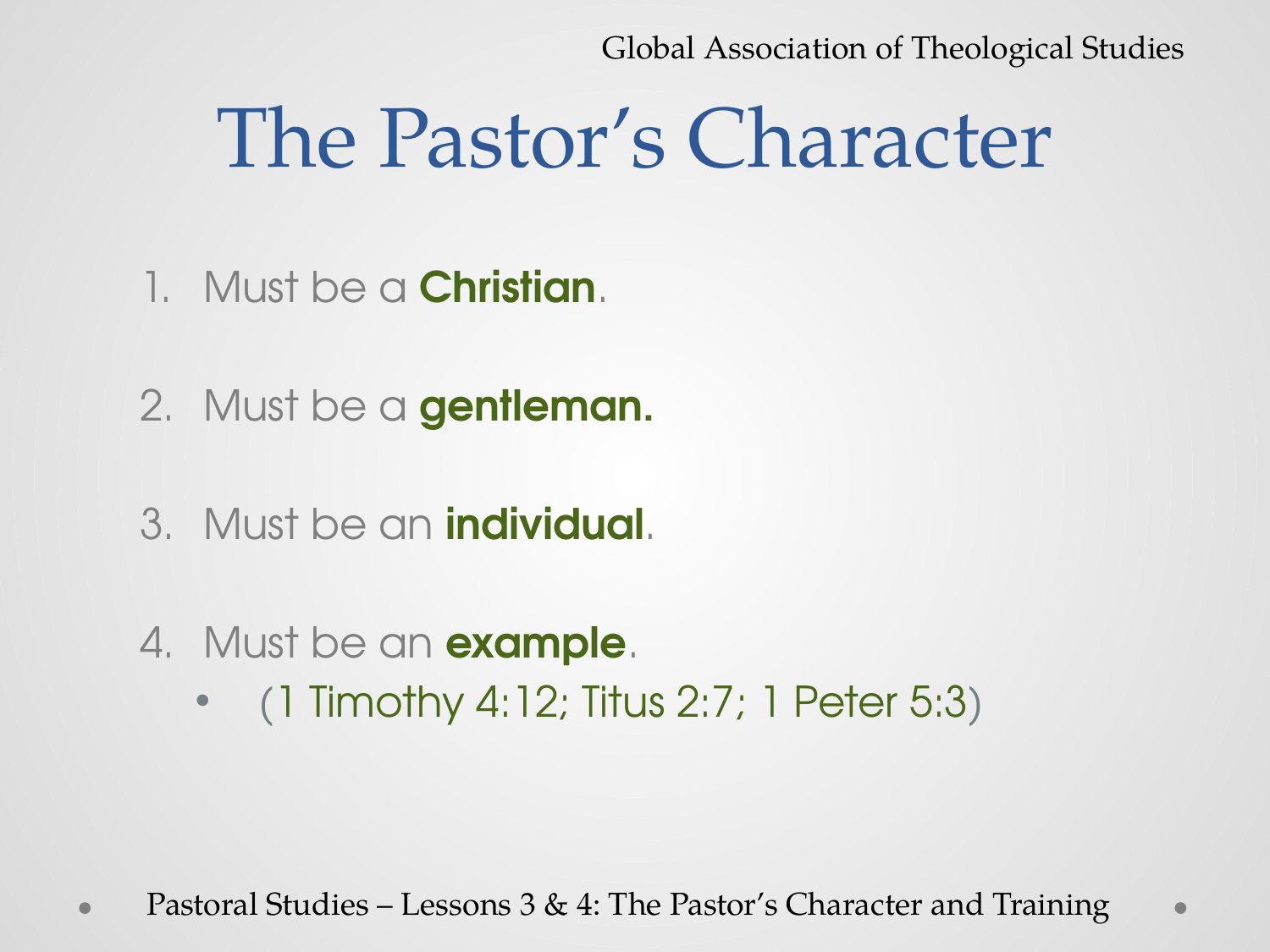

Global Association of Theological Studies
# The Pastor’s Character
Must be a Christian.

Must be a gentleman.

Must be an individual.

Must be an example.
(1 Timothy 4:12; Titus 2:7; 1 Peter 5:3)

Pastoral Studies – Lessons 3 & 4: The Pastor’s Character and Training